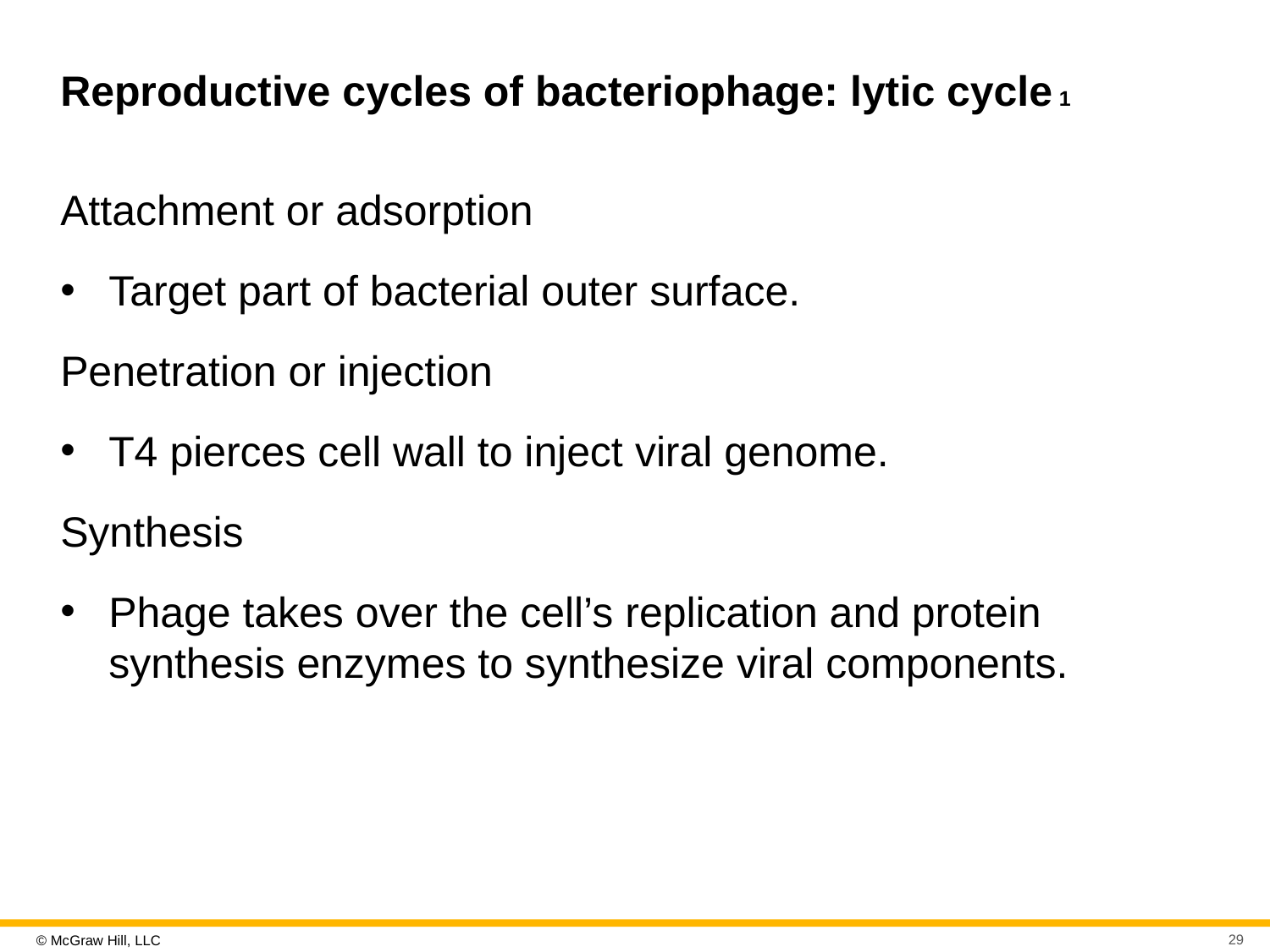

# Reproductive cycles of bacteriophage: lytic cycle 1
Attachment or adsorption
Target part of bacterial outer surface.
Penetration or injection
T4 pierces cell wall to inject viral genome.
Synthesis
Phage takes over the cell’s replication and protein synthesis enzymes to synthesize viral components.
29